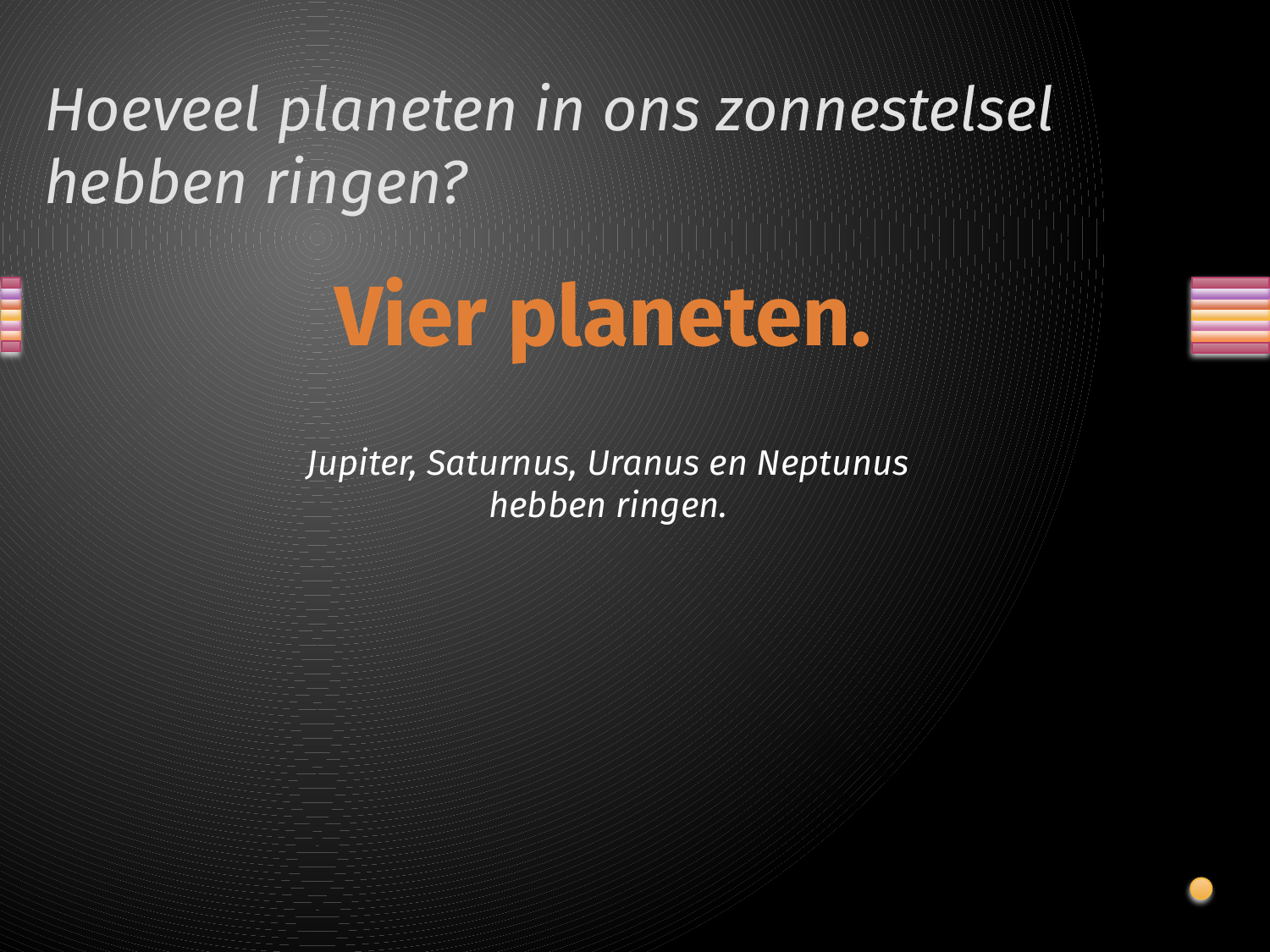

# Hoeveel planeten in ons zonnestelsel hebben ringen?
Vier planeten.
Jupiter, Saturnus, Uranus en Neptunus hebben ringen.